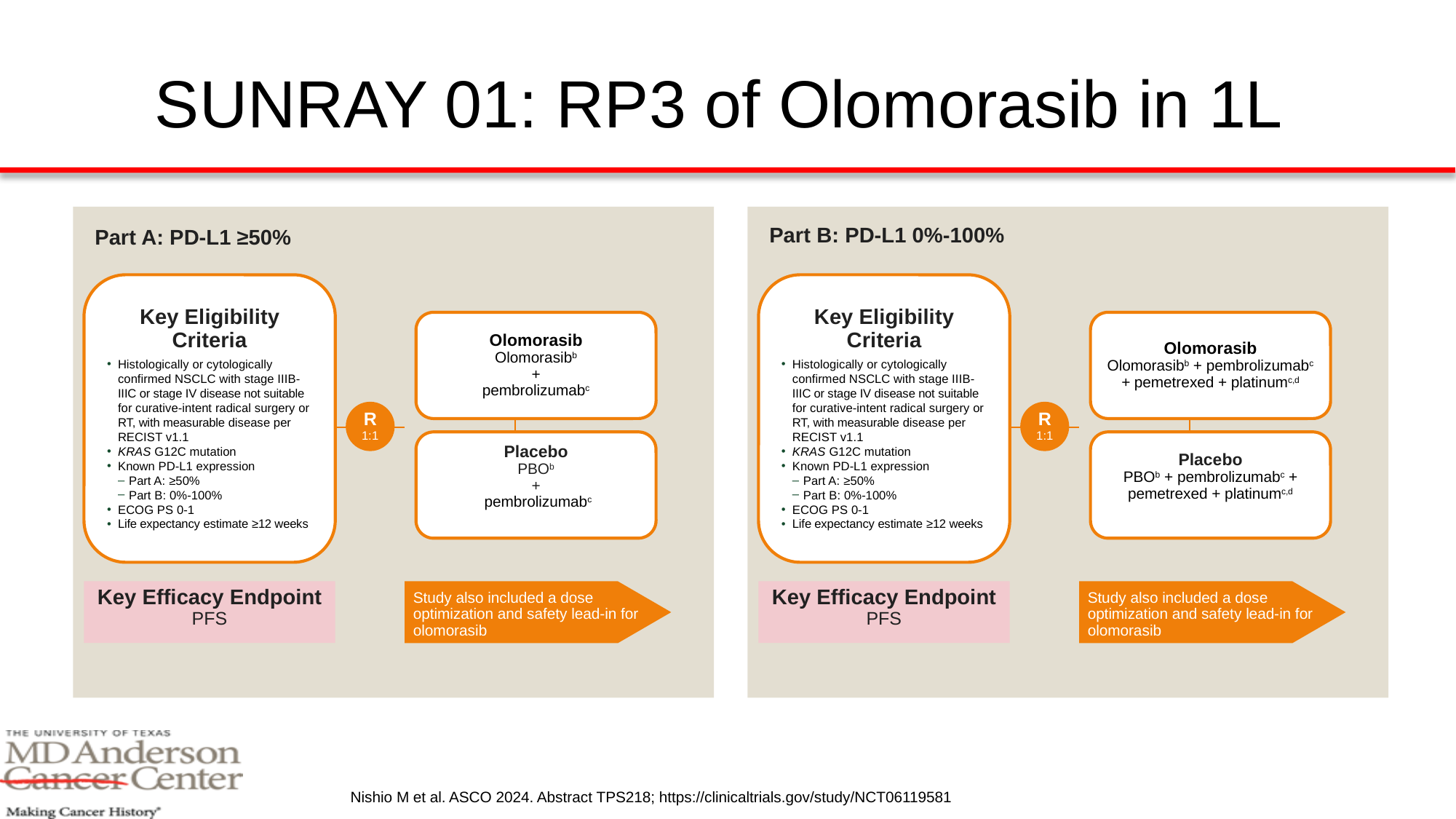

# SUNRAY 01: RP3 of Olomorasib in 1L

Part B: PD-L1 0%-100%
Part A: PD-L1 ≥50%
Key Eligibility Criteria
Histologically or cytologically confirmed NSCLC with stage IIIB-IIIC or stage IV disease not suitable for curative-intent radical surgery or RT, with measurable disease per RECIST v1.1
KRAS G12C mutation
Known PD-L1 expression
Part A: ≥50%
Part B: 0%-100%
ECOG PS 0-1
Life expectancy estimate ≥12 weeks
Key Eligibility Criteria
Histologically or cytologically confirmed NSCLC with stage IIIB-IIIC or stage IV disease not suitable for curative-intent radical surgery or RT, with measurable disease per RECIST v1.1
KRAS G12C mutation
Known PD-L1 expression
Part A: ≥50%
Part B: 0%-100%
ECOG PS 0-1
Life expectancy estimate ≥12 weeks
Olomorasib
Olomorasibb
 +
pembrolizumabc
Olomorasib
Olomorasibb + pembrolizumabc + pemetrexed + platinumc,d
R
1:1
R
1:1
Placebo
PBOb
+
 pembrolizumabc
Placebo
PBOb + pembrolizumabc + pemetrexed + platinumc,d

Key Efficacy Endpoint
PFS

Key Efficacy Endpoint
PFS

Study also included a dose optimization and safety lead-in for olomorasib
Study also included a dose optimization and safety lead-in for olomorasib
Nishio M et al. ASCO 2024. Abstract TPS218; https://clinicaltrials.gov/study/NCT06119581